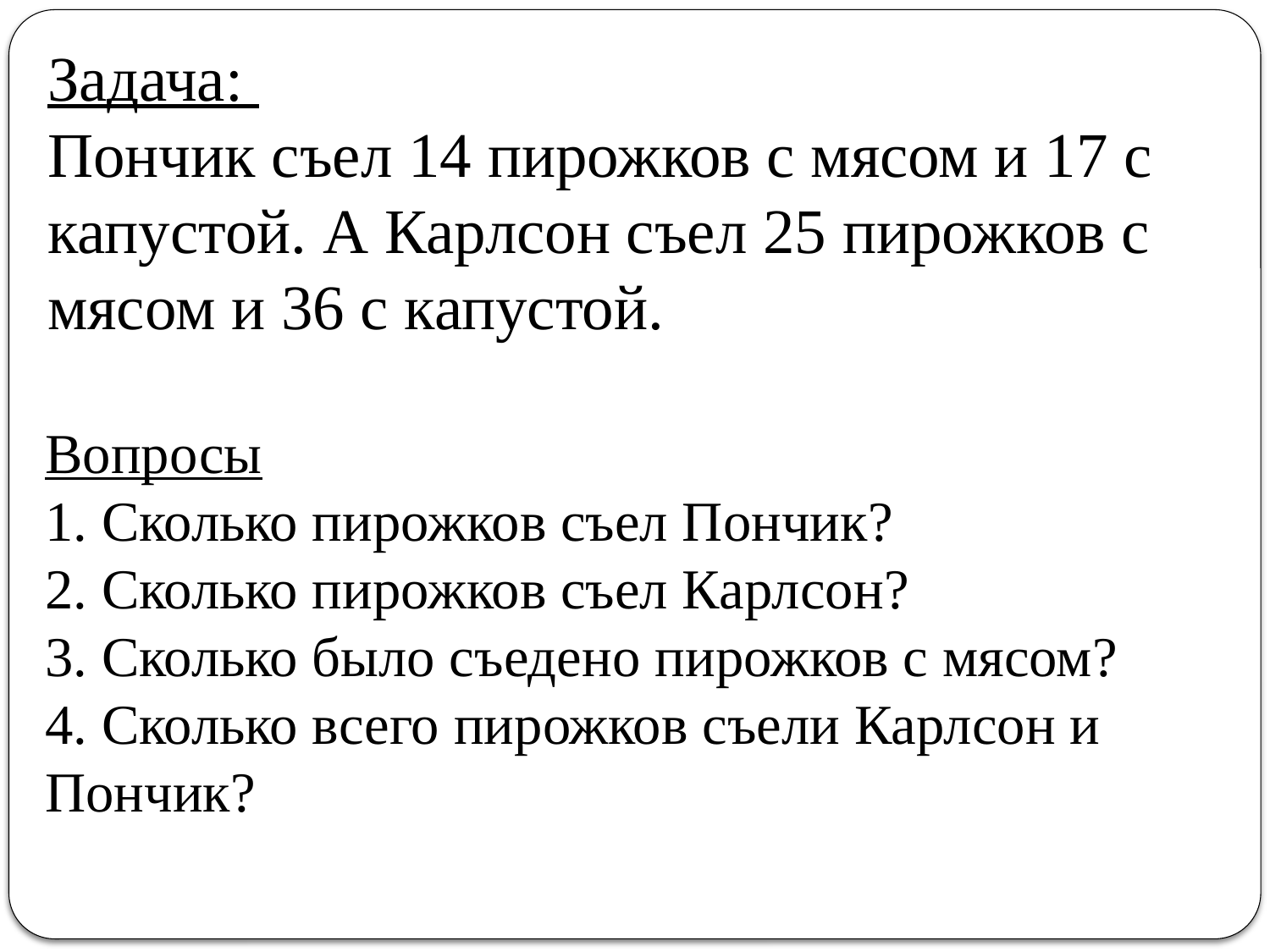

Задача:
Пончик съел 14 пирожков с мясом и 17 с капустой. А Карлсон съел 25 пирожков с мясом и 36 с капустой.
Вопросы
1. Сколько пирожков съел Пончик?
2. Сколько пирожков съел Карлсон?
3. Сколько было съедено пирожков с мясом?
4. Сколько всего пирожков съели Карлсон и Пончик?